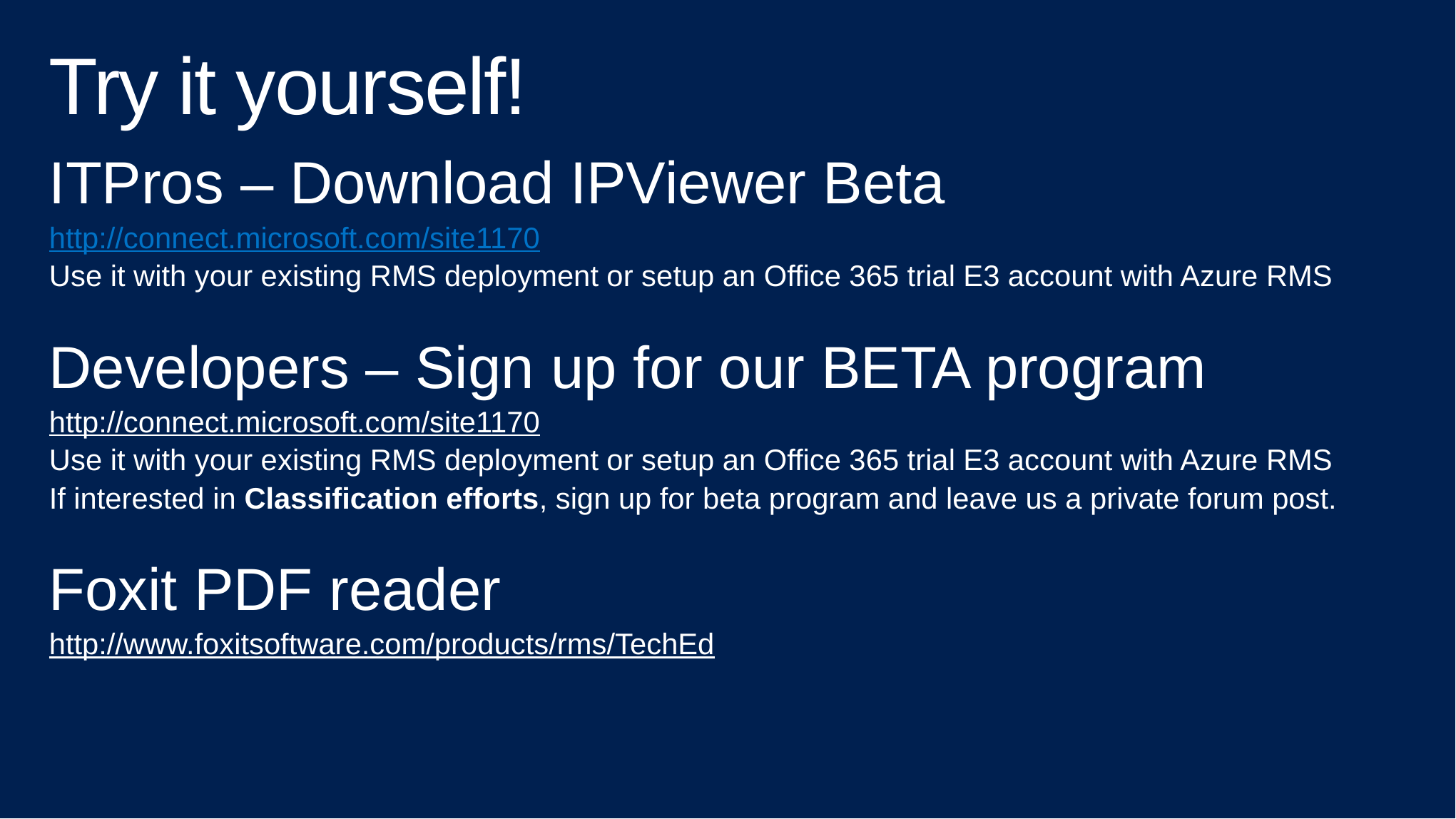

# Try it yourself!
ITPros – Download IPViewer Beta
http://connect.microsoft.com/site1170
Use it with your existing RMS deployment or setup an Office 365 trial E3 account with Azure RMS
Developers – Sign up for our BETA program
http://connect.microsoft.com/site1170
Use it with your existing RMS deployment or setup an Office 365 trial E3 account with Azure RMS
If interested in Classification efforts, sign up for beta program and leave us a private forum post.
Foxit PDF reader
http://www.foxitsoftware.com/products/rms/TechEd